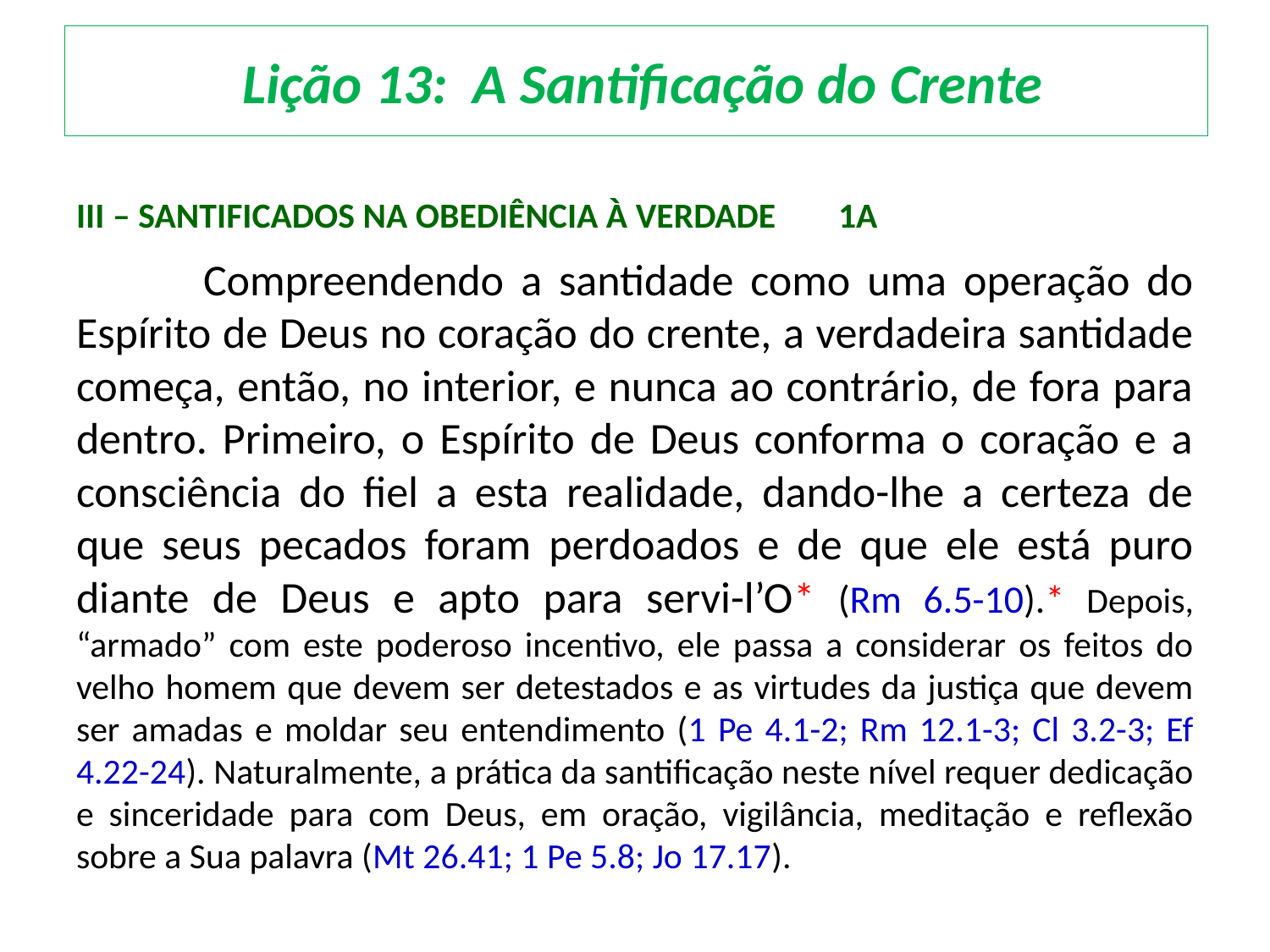

# Lição 13:  A Santificação do Crente
III – SANTIFICADOS NA OBEDIÊNCIA À VERDADE	1a

	Compreendendo a santidade como uma operação do Espírito de Deus no coração do crente, a verdadeira santidade começa, então, no interior, e nunca ao contrário, de fora para dentro. Primeiro, o Espírito de Deus conforma o coração e a consciência do fiel a esta realidade, dando-lhe a certeza de que seus pecados foram perdoados e de que ele está puro diante de Deus e apto para servi-l’O* (Rm 6.5-10).* Depois, “armado” com este poderoso incentivo, ele passa a considerar os feitos do velho homem que devem ser detestados e as virtudes da justiça que devem ser amadas e moldar seu entendimento (1 Pe 4.1-2; Rm 12.1-3; Cl 3.2-3; Ef 4.22-24). Naturalmente, a prática da santificação neste nível requer dedicação e sinceridade para com Deus, em oração, vigilância, meditação e reflexão sobre a Sua palavra (Mt 26.41; 1 Pe 5.8; Jo 17.17).